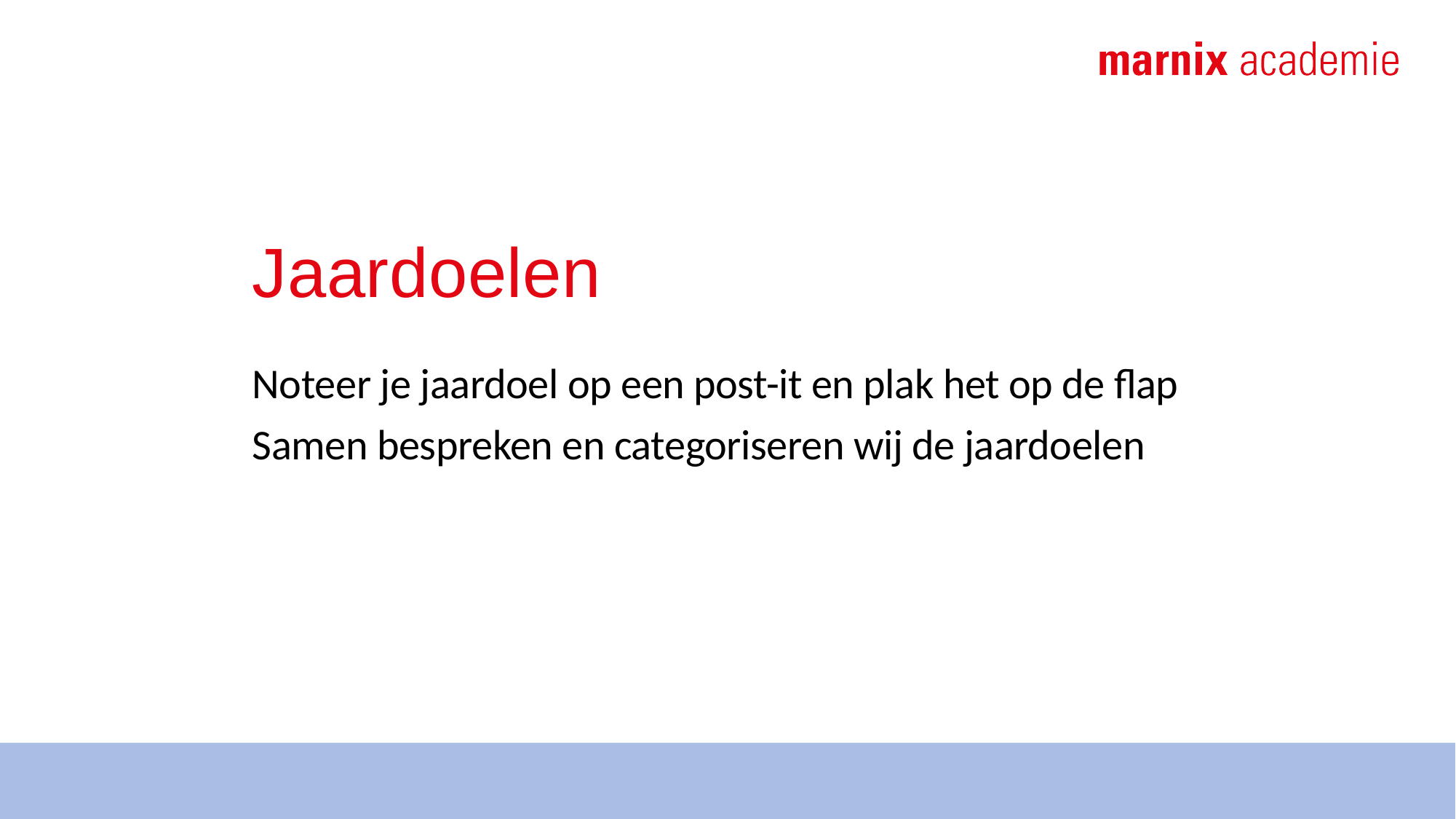

# Jaardoelen
Noteer je jaardoel op een post-it en plak het op de flap
Samen bespreken en categoriseren wij de jaardoelen